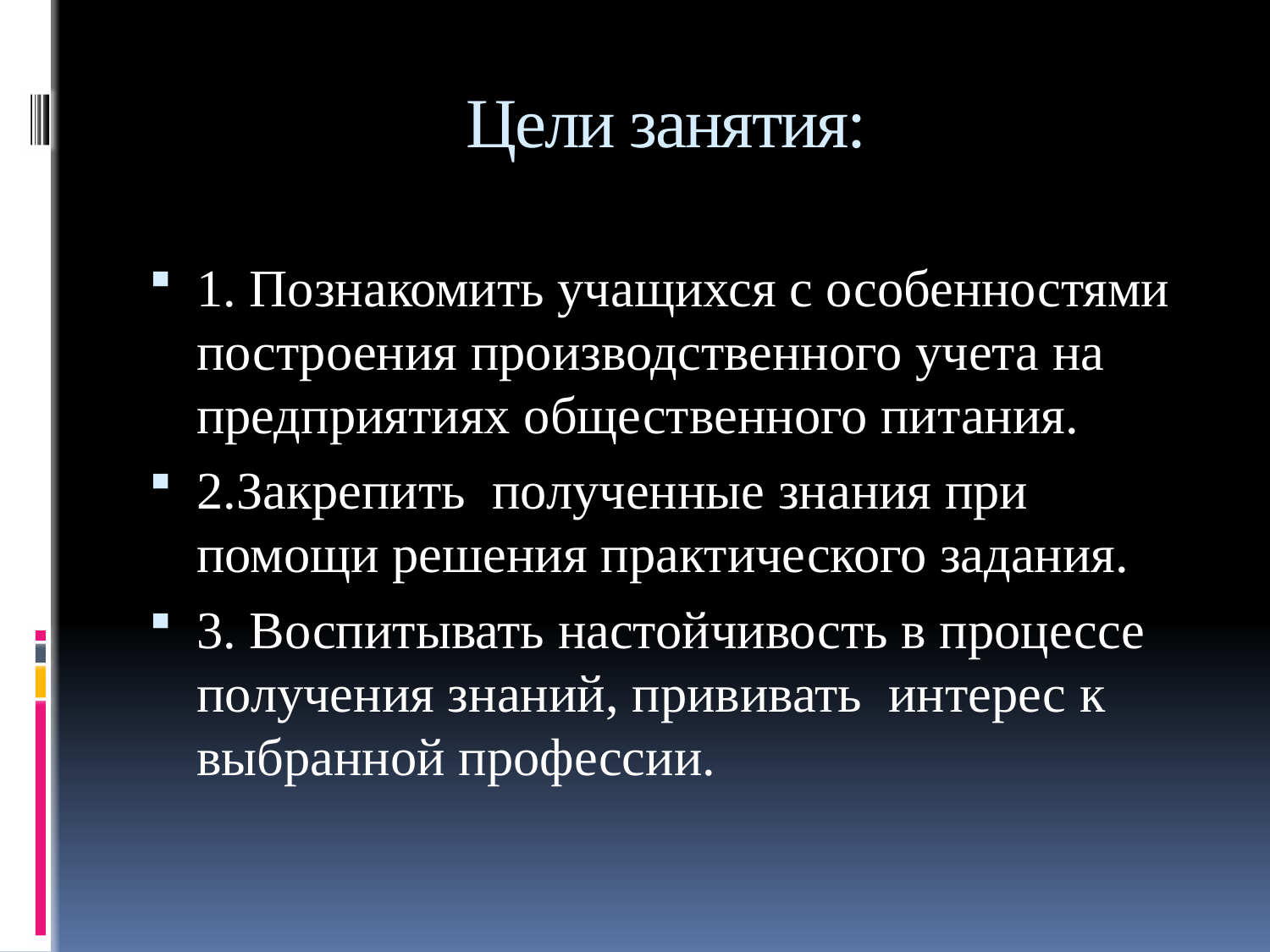

# Цели занятия:
1. Познакомить учащихся с особенностями  построения производственного учета на предприятиях общественного питания.
2.Закрепить  полученные знания при помощи решения практического задания.
3. Воспитывать настойчивость в процессе   получения знаний, прививать  интерес к выбранной профессии.